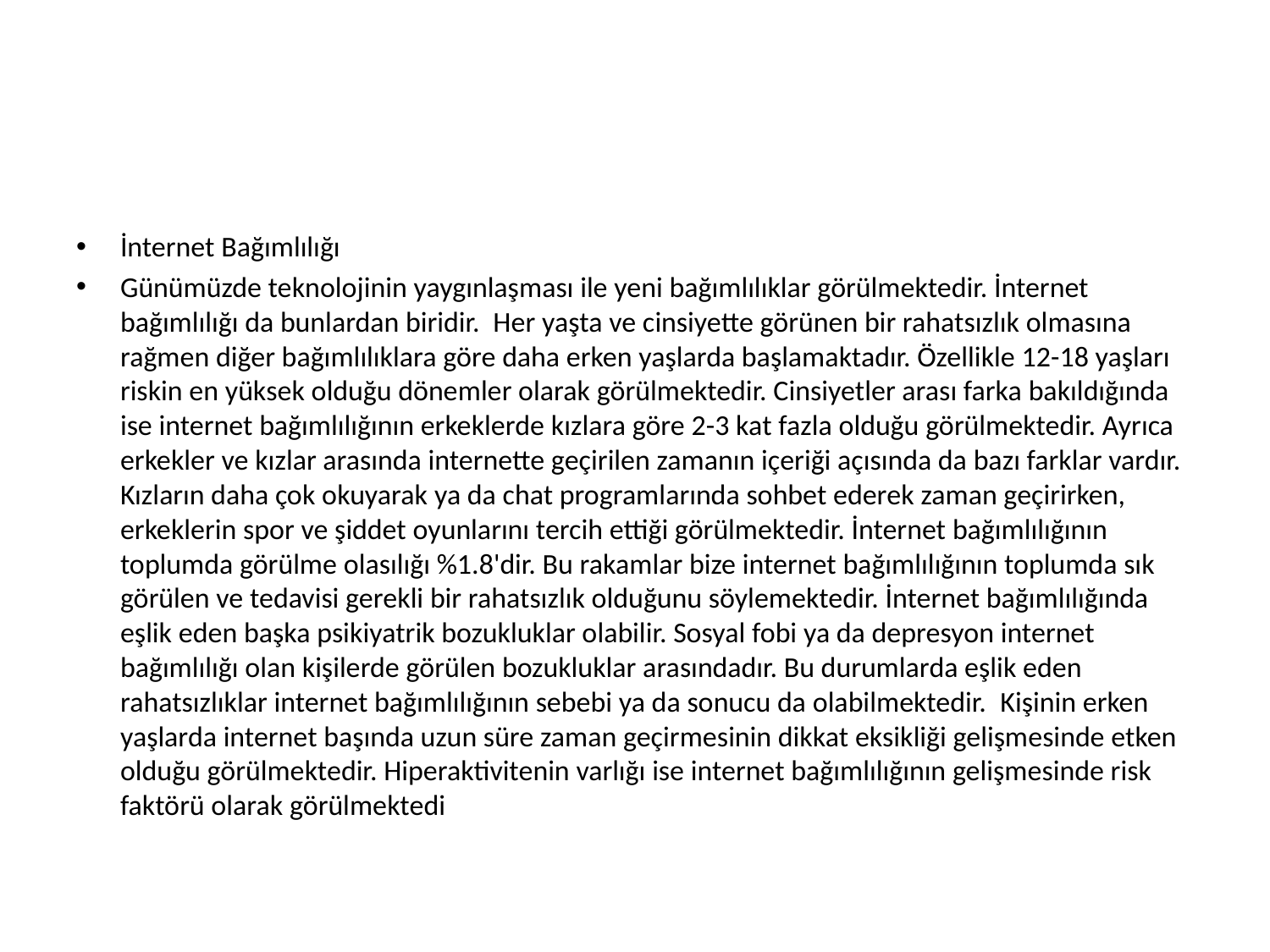

#
İnternet Bağımlılığı
Günümüzde teknolojinin yaygınlaşması ile yeni bağımlılıklar görülmektedir. İnternet bağımlılığı da bunlardan biridir.  Her yaşta ve cinsiyette görünen bir rahatsızlık olmasına rağmen diğer bağımlılıklara göre daha erken yaşlarda başlamaktadır. Özellikle 12-18 yaşları riskin en yüksek olduğu dönemler olarak görülmektedir. Cinsiyetler arası farka bakıldığında ise internet bağımlılığının erkeklerde kızlara göre 2-3 kat fazla olduğu görülmektedir. Ayrıca erkekler ve kızlar arasında internette geçirilen zamanın içeriği açısında da bazı farklar vardır. Kızların daha çok okuyarak ya da chat programlarında sohbet ederek zaman geçirirken, erkeklerin spor ve şiddet oyunlarını tercih ettiği görülmektedir. İnternet bağımlılığının toplumda görülme olasılığı %1.8'dir. Bu rakamlar bize internet bağımlılığının toplumda sık görülen ve tedavisi gerekli bir rahatsızlık olduğunu söylemektedir. İnternet bağımlılığında eşlik eden başka psikiyatrik bozukluklar olabilir. Sosyal fobi ya da depresyon internet bağımlılığı olan kişilerde görülen bozukluklar arasındadır. Bu durumlarda eşlik eden rahatsızlıklar internet bağımlılığının sebebi ya da sonucu da olabilmektedir.  Kişinin erken yaşlarda internet başında uzun süre zaman geçirmesinin dikkat eksikliği gelişmesinde etken olduğu görülmektedir. Hiperaktivitenin varlığı ise internet bağımlılığının gelişmesinde risk faktörü olarak görülmektedi